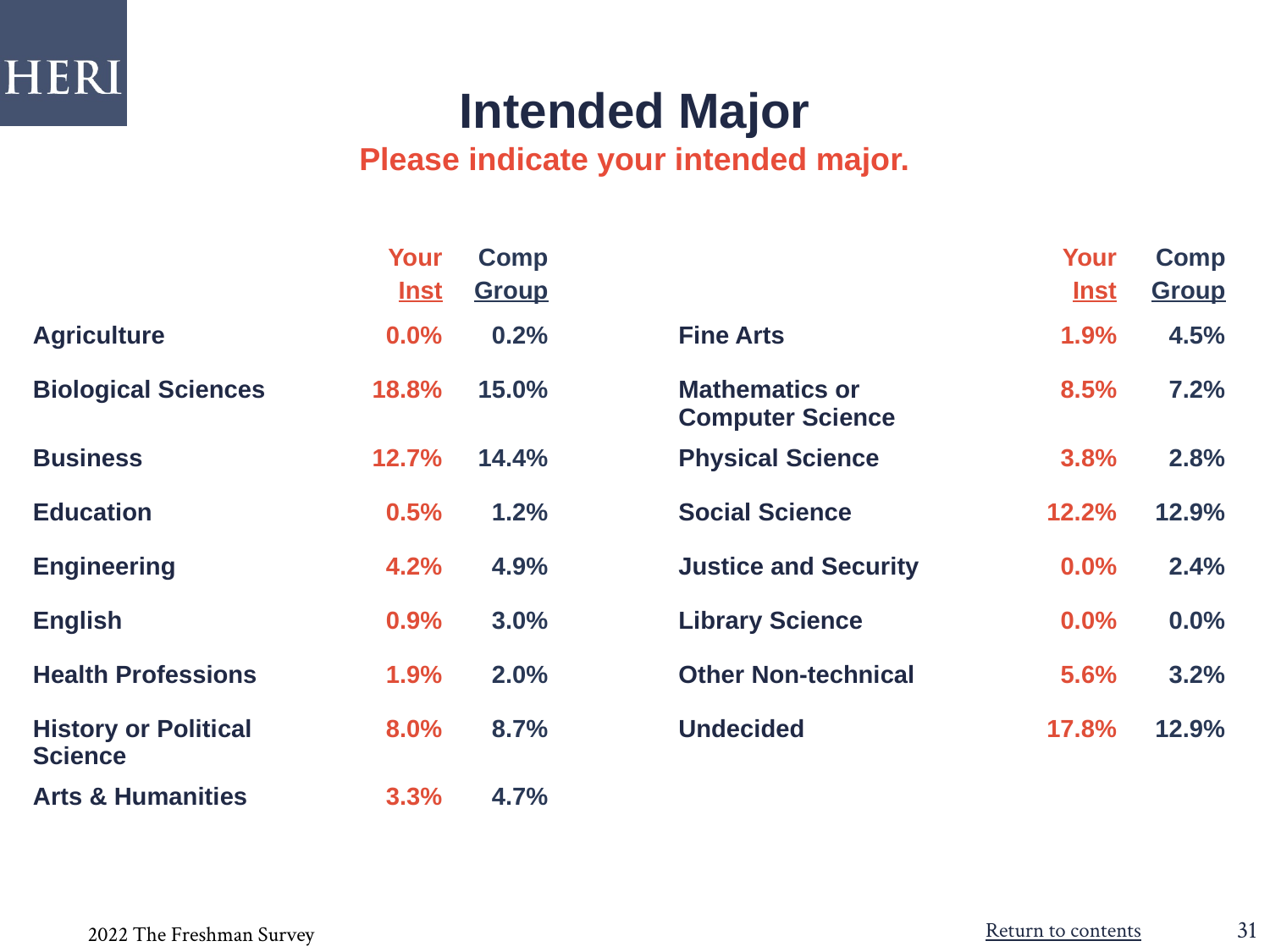

Intended Major
Please indicate your intended major.
|  | Your  Inst | Comp Group |  |  | Your Inst | Comp Group |
| --- | --- | --- | --- | --- | --- | --- |
| Agriculture | 0.0% | 0.2% |  | Fine Arts | 1.9% | 4.5% |
| Biological Sciences | 18.8% | 15.0% |  | Mathematics or Computer Science | 8.5% | 7.2% |
| Business | 12.7% | 14.4% |  | Physical Science | 3.8% | 2.8% |
| Education | 0.5% | 1.2% |  | Social Science | 12.2% | 12.9% |
| Engineering | 4.2% | 4.9% |  | Justice and Security | 0.0% | 2.4% |
| English | 0.9% | 3.0% |  | Library Science | 0.0% | 0.0% |
| Health Professions | 1.9% | 2.0% |  | Other Non-technical | 5.6% | 3.2% |
| History or Political Science | 8.0% | 8.7% |  | Undecided | 17.8% | 12.9% |
| Arts & Humanities | 3.3% | 4.7% |  |  |  |  |
2022 The Freshman Survey
Return to contents
31